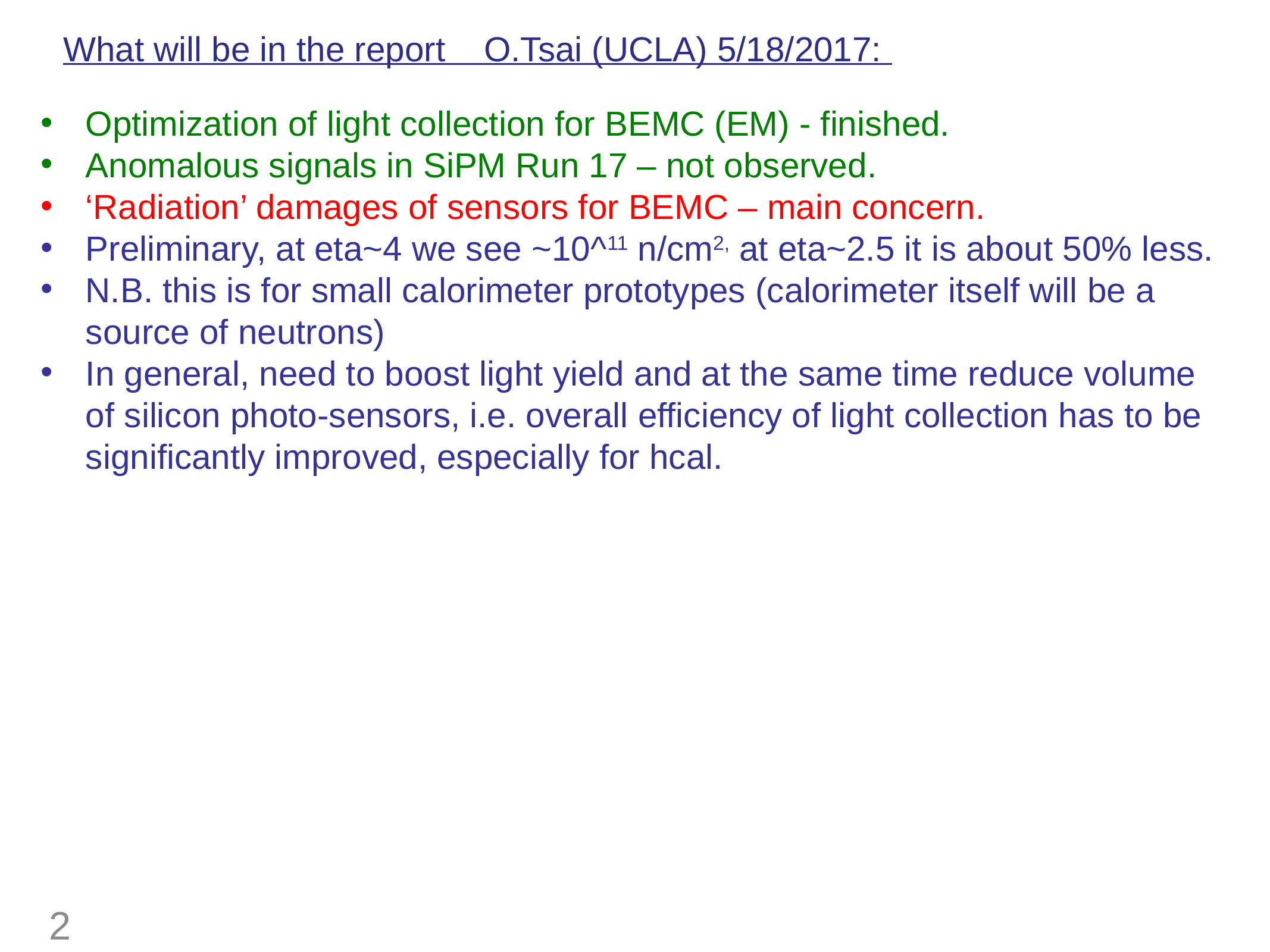

What will be in the report    O.Tsai (UCLA) 5/18/2017:
Optimization of light collection for BEMC (EM) - finished.
Anomalous signals in SiPM Run 17 – not observed.
‘Radiation’ damages of sensors for BEMC – main concern.
Preliminary, at eta~4 we see ~10^11 n/cm2, at eta~2.5 it is about 50% less.
N.B. this is for small calorimeter prototypes (calorimeter itself will be a source of neutrons)
In general, need to boost light yield and at the same time reduce volume of silicon photo-sensors, i.e. overall efficiency of light collection has to be significantly improved, especially for hcal.

FEMC
CEMC
BEMC
Full Coverage,  Hermetic. Compact. Operate in the  magnetic field. Good energy resolution. Good EM+HAD Performance. Fast.

2